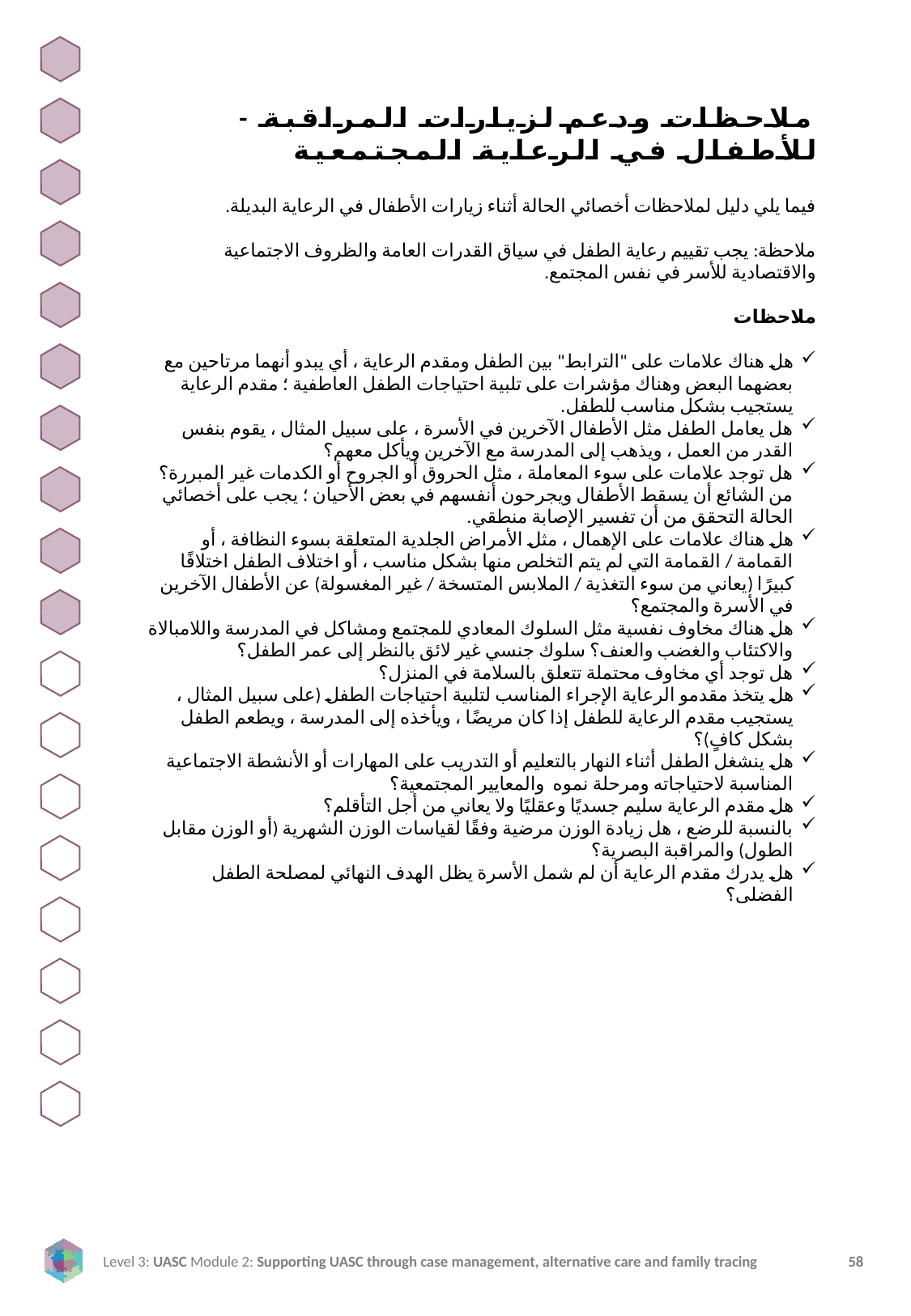

ملاحظات ودعم لزيارات المراقبة - للأطفال في الرعاية المجتمعية

فيما يلي دليل لملاحظات أخصائي الحالة أثناء زيارات الأطفال في الرعاية البديلة.

ملاحظة: يجب تقييم رعاية الطفل في سياق القدرات العامة والظروف الاجتماعية والاقتصادية للأسر في نفس المجتمع.

ملاحظات

هل هناك علامات على "الترابط" بين الطفل ومقدم الرعاية ، أي يبدو أنهما مرتاحين مع بعضهما البعض وهناك مؤشرات على تلبية احتياجات الطفل العاطفية ؛ مقدم الرعاية يستجيب بشكل مناسب للطفل.
هل يعامل الطفل مثل الأطفال الآخرين في الأسرة ، على سبيل المثال ، يقوم بنفس القدر من العمل ، ويذهب إلى المدرسة مع الآخرين ويأكل معهم؟
هل توجد علامات على سوء المعاملة ، مثل الحروق أو الجروح أو الكدمات غير المبررة؟ من الشائع أن يسقط الأطفال ويجرحون أنفسهم في بعض الأحيان ؛ يجب على أخصائي الحالة التحقق من أن تفسير الإصابة منطقي.
هل هناك علامات على الإهمال ، مثل الأمراض الجلدية المتعلقة بسوء النظافة ، أو القمامة / القمامة التي لم يتم التخلص منها بشكل مناسب ، أو اختلاف الطفل اختلافًا كبيرًا (يعاني من سوء التغذية / الملابس المتسخة / غير المغسولة) عن الأطفال الآخرين في الأسرة والمجتمع؟
هل هناك مخاوف نفسية مثل السلوك المعادي للمجتمع ومشاكل في المدرسة واللامبالاة والاكتئاب والغضب والعنف؟ سلوك جنسي غير لائق بالنظر إلى عمر الطفل؟
هل توجد أي مخاوف محتملة تتعلق بالسلامة في المنزل؟
هل يتخذ مقدمو الرعاية الإجراء المناسب لتلبية احتياجات الطفل (على سبيل المثال ، يستجيب مقدم الرعاية للطفل إذا كان مريضًا ، ويأخذه إلى المدرسة ، ويطعم الطفل بشكل كافٍ)؟
هل ينشغل الطفل أثناء النهار بالتعليم أو التدريب على المهارات أو الأنشطة الاجتماعية المناسبة لاحتياجاته ومرحلة نموه  والمعايير المجتمعية؟
هل مقدم الرعاية سليم جسديًا وعقليًا ولا يعاني من أجل التأقلم؟
بالنسبة للرضع ، هل زيادة الوزن مرضية وفقًا لقياسات الوزن الشهرية (أو الوزن مقابل الطول) والمراقبة البصرية؟
هل يدرك مقدم الرعاية أن لم شمل الأسرة يظل الهدف النهائي لمصلحة الطفل الفضلى؟